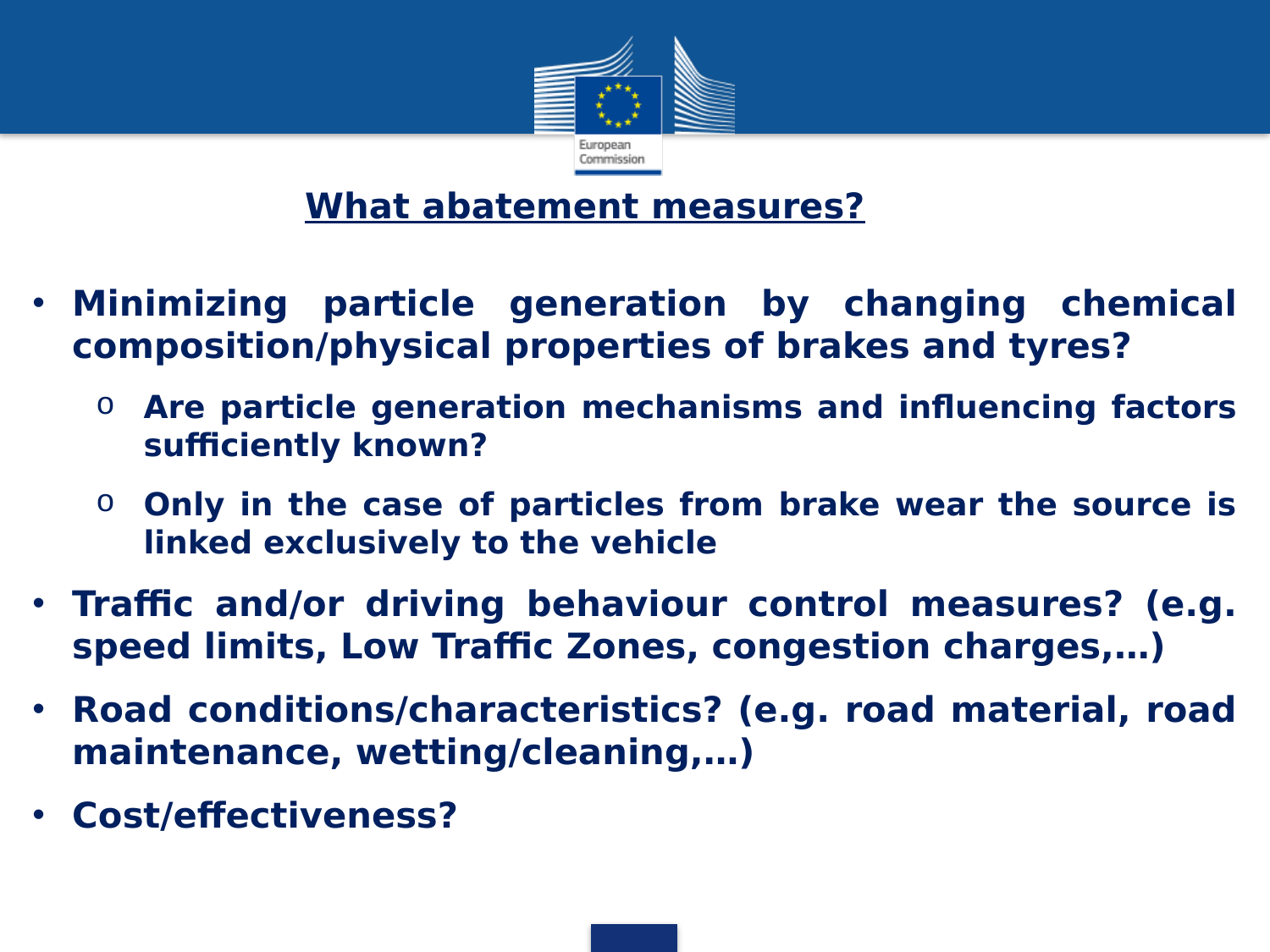

What abatement measures?
Minimizing particle generation by changing chemical composition/physical properties of brakes and tyres?
Are particle generation mechanisms and influencing factors sufficiently known?
Only in the case of particles from brake wear the source is linked exclusively to the vehicle
Traffic and/or driving behaviour control measures? (e.g. speed limits, Low Traffic Zones, congestion charges,…)
Road conditions/characteristics? (e.g. road material, road maintenance, wetting/cleaning,…)
Cost/effectiveness?